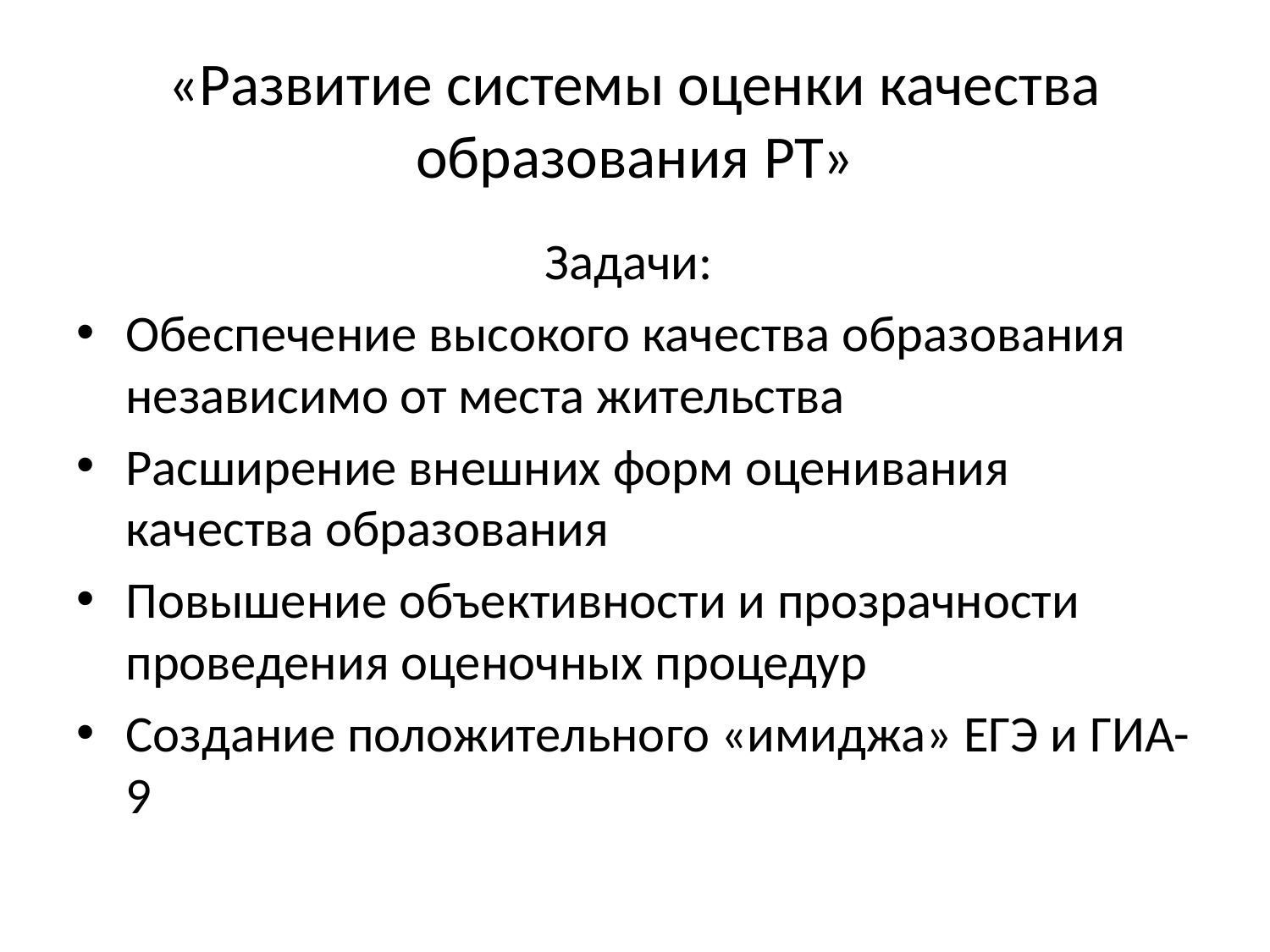

# «Развитие системы оценки качества образования РТ»
Задачи:
Обеспечение высокого качества образования независимо от места жительства
Расширение внешних форм оценивания качества образования
Повышение объективности и прозрачности проведения оценочных процедур
Создание положительного «имиджа» ЕГЭ и ГИА-9